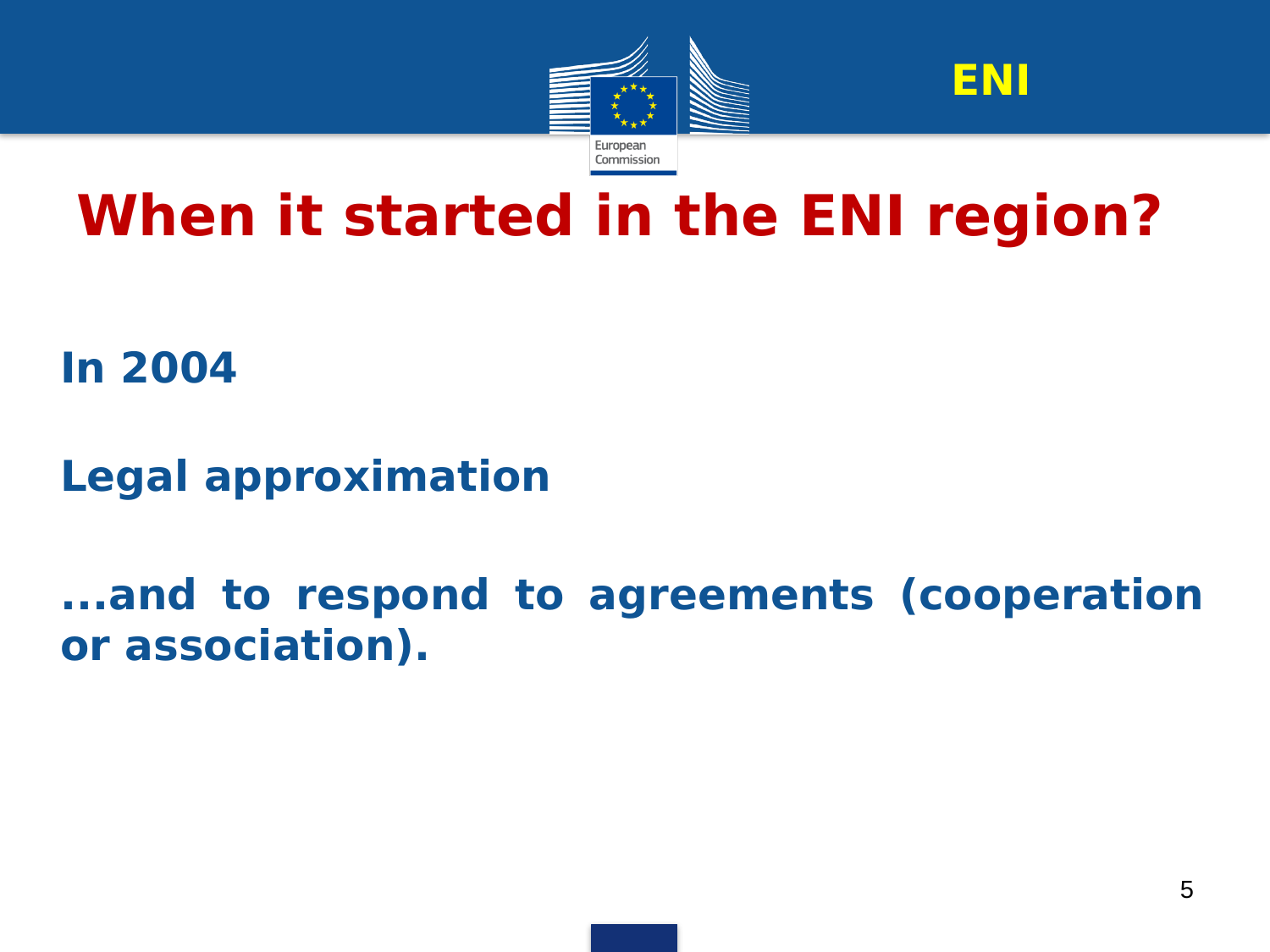

ENI
# When it started in the ENI region?

In 2004

Legal approximation

...and to respond to agreements (cooperation or association).

5